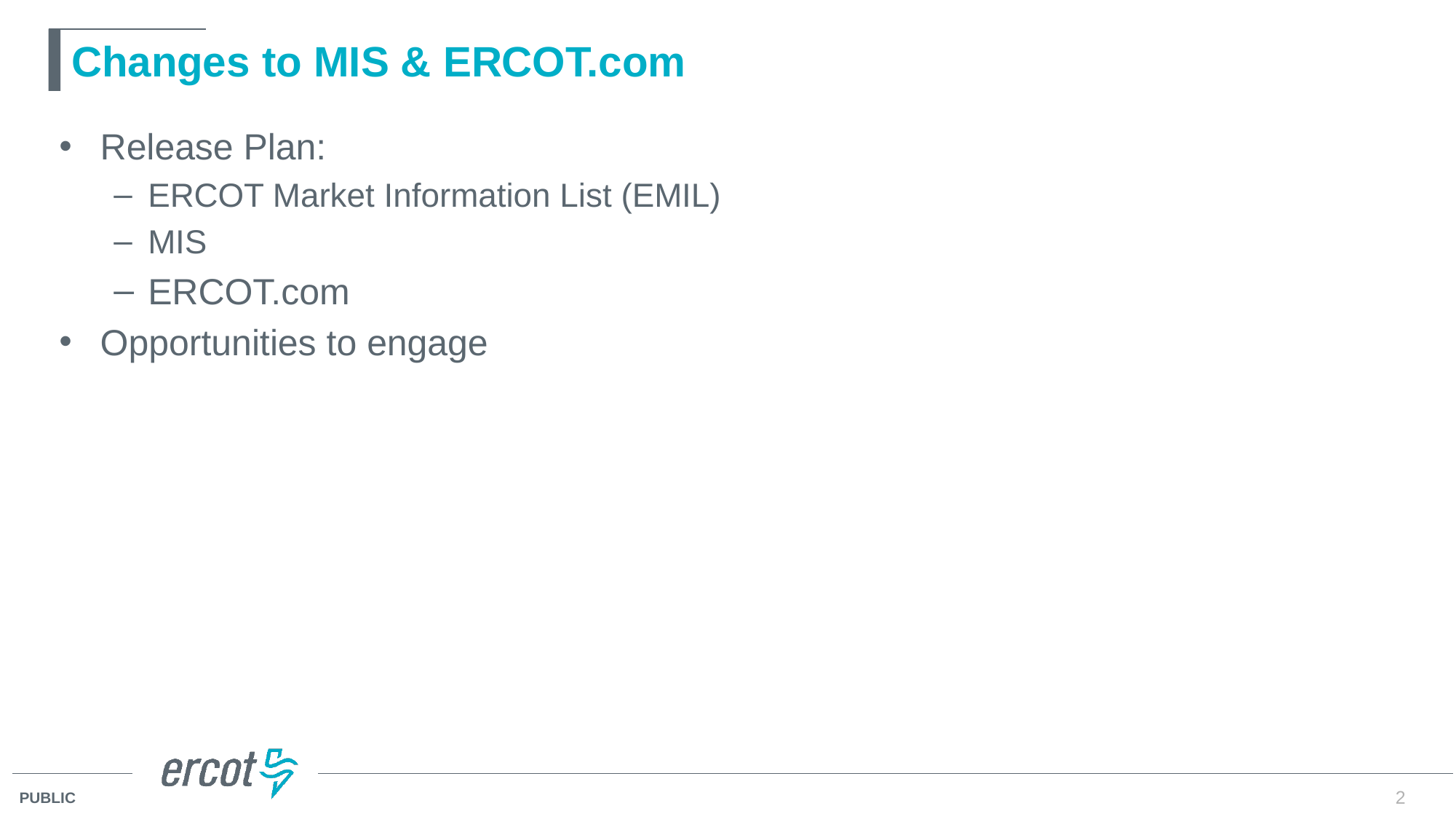

# Changes to MIS & ERCOT.com
Release Plan:
ERCOT Market Information List (EMIL)
MIS
ERCOT.com
Opportunities to engage

2